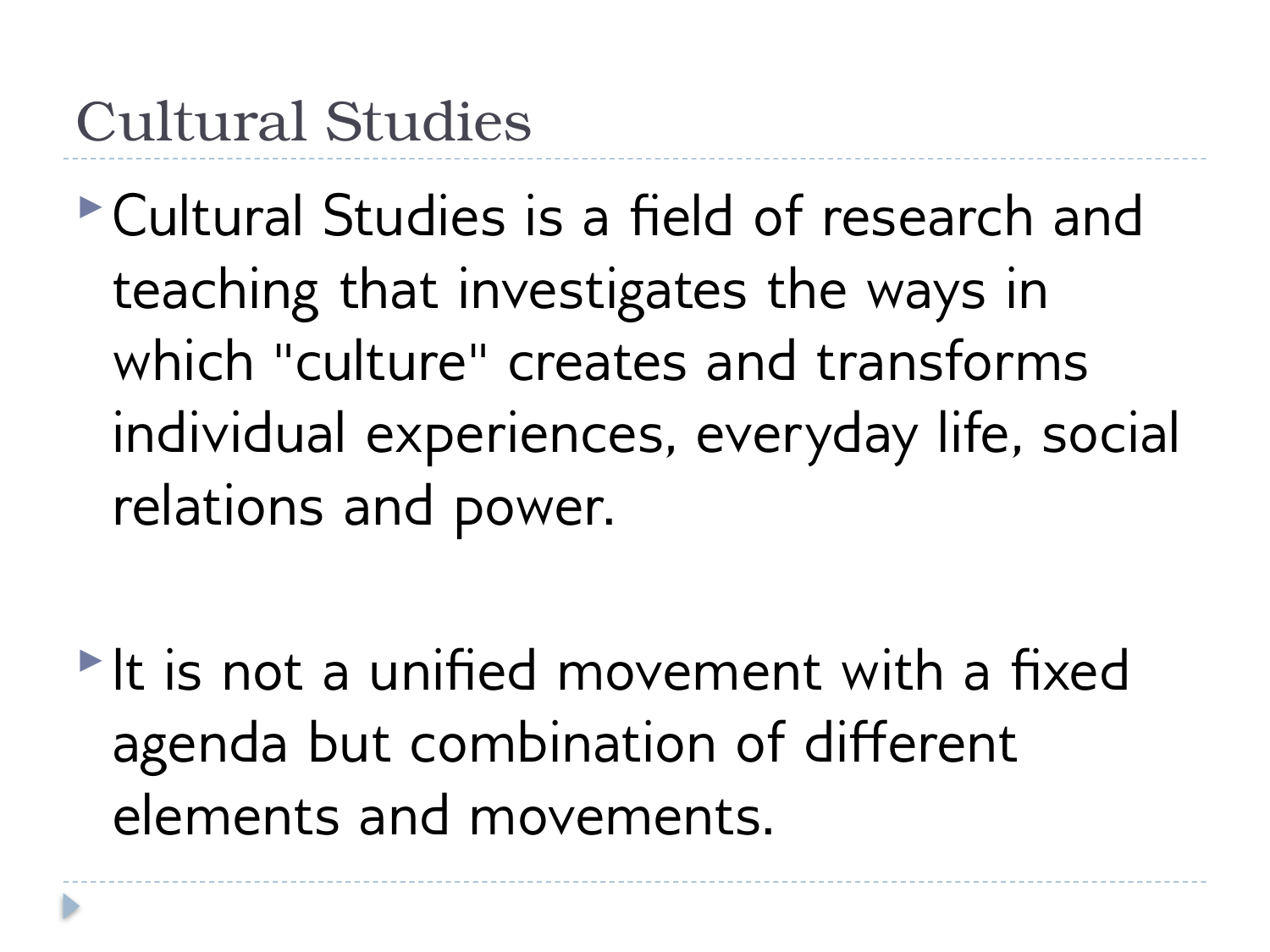

# Cultural Studies
Cultural Studies is a field of research and teaching that investigates the ways in which "culture" creates and transforms individual experiences, everyday life, social relations and power.

It is not a unified movement with a fixed agenda but combination of different elements and movements.